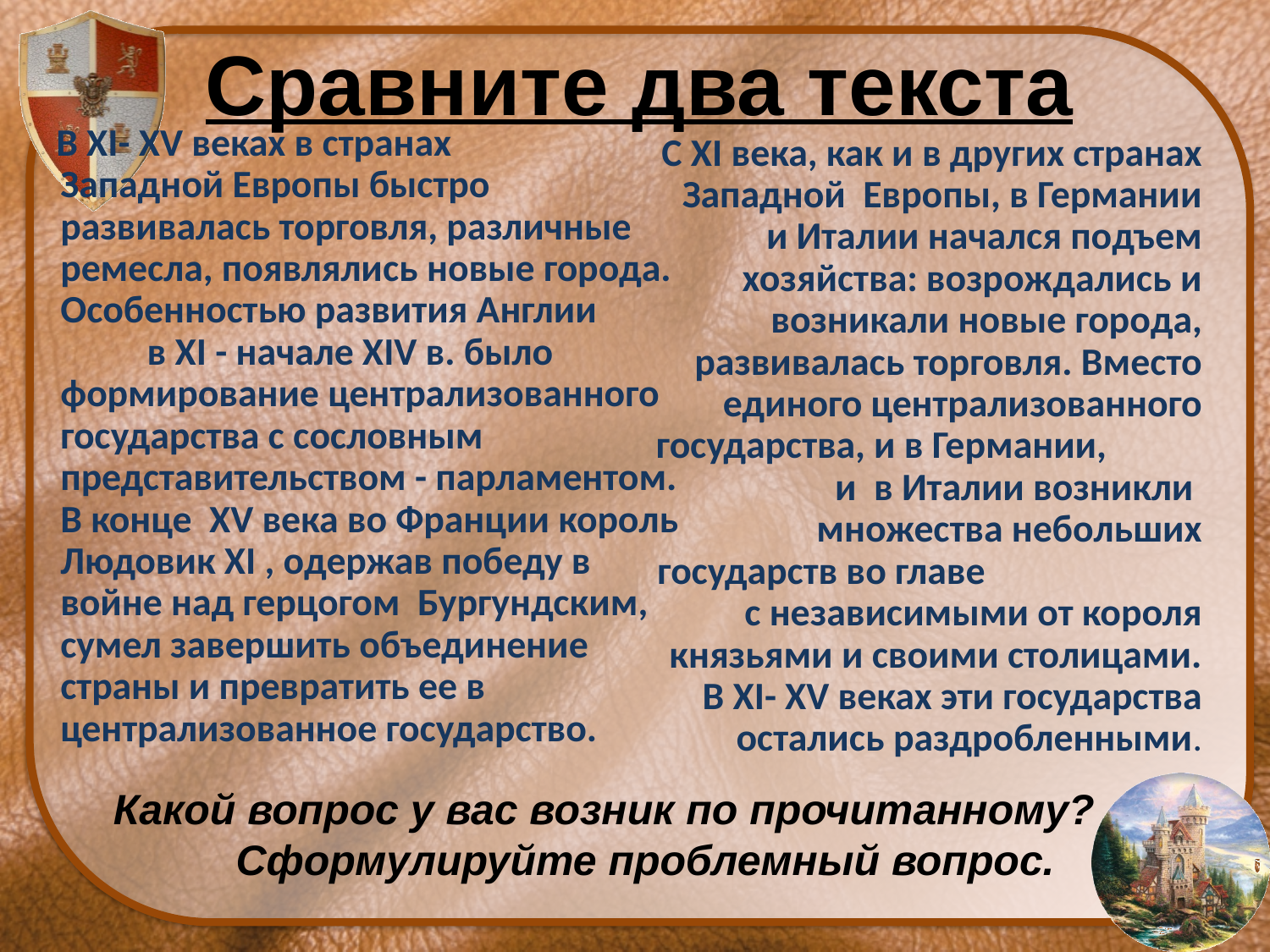

Сравните два текста
     В XI- XV веках в странах                    Западной Европы быстро развивалась торговля, различные ремесла, появлялись новые города. Особенностью развития Англии                    в XI - начале XIV в. было формирование централизованного государства с сословным представительством - парламентом. В конце  XV века во Франции король Людовик XI , одержав победу в войне над герцогом  Бургундским, сумел завершить объединение страны и превратить ее в централизованное государство.

С XI века, как и в других странах Западной  Европы, в Германии и Италии начался подъем хозяйства: возрождались и возникали новые города, развивалась торговля. Вместо единого централизованного государства, и в Германии,                и  в Италии возникли  множества небольших государств во главе                           с независимыми от короля князьями и своими столицами. В XI- XV веках эти государства остались раздробленными.
Какой вопрос у вас возник по прочитанному?        Сформулируйте проблемный вопрос.